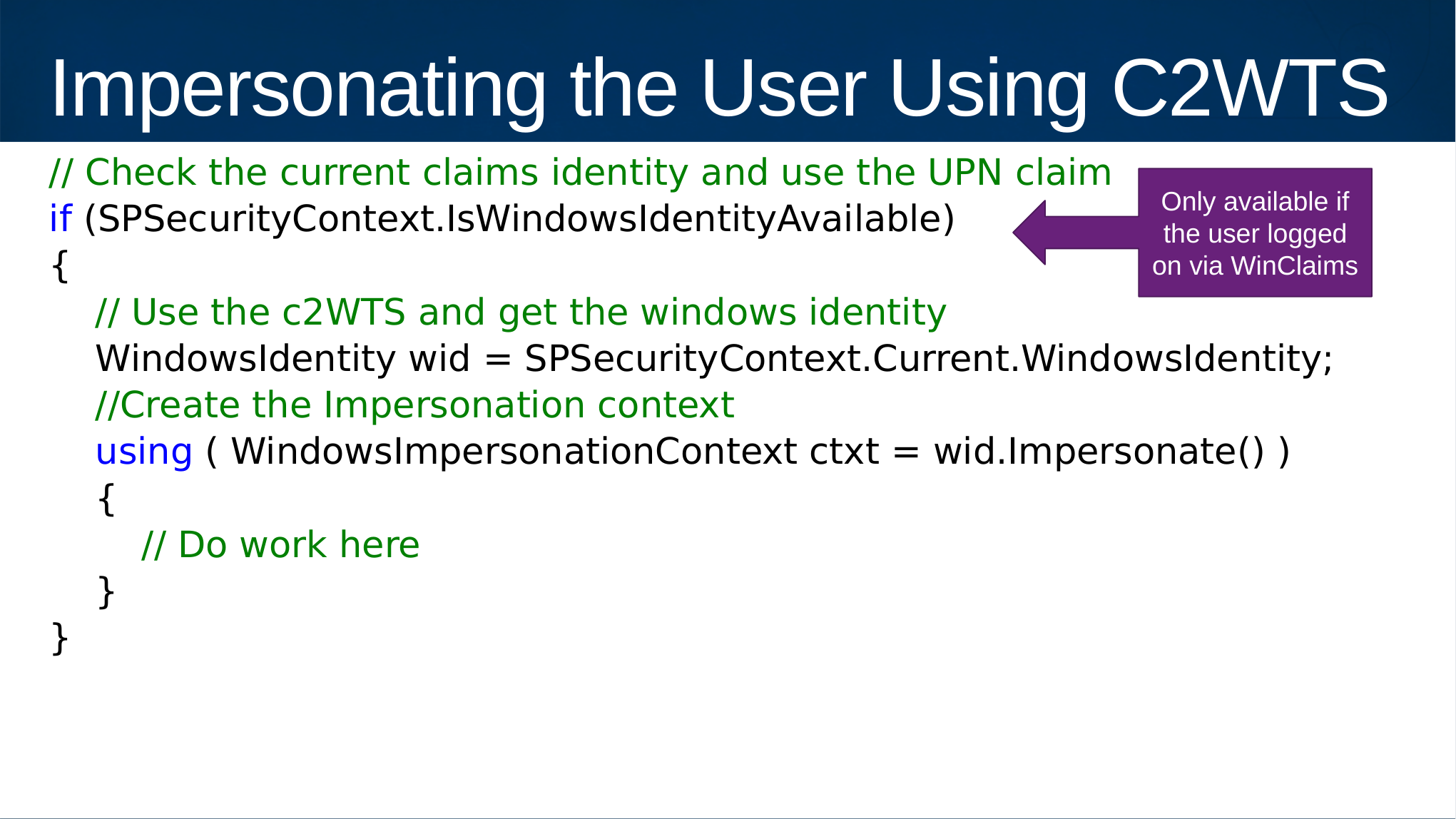

# Impersonating the User Using C2WTS
Only available if the user logged on via WinClaims
// Check the current claims identity and use the UPN claim
if (SPSecurityContext.IsWindowsIdentityAvailable)
{
    // Use the c2WTS and get the windows identity
    WindowsIdentity wid = SPSecurityContext.Current.WindowsIdentity;
    //Create the Impersonation context
    using ( WindowsImpersonationContext ctxt = wid.Impersonate() )
    {
        // Do work here
    }
}